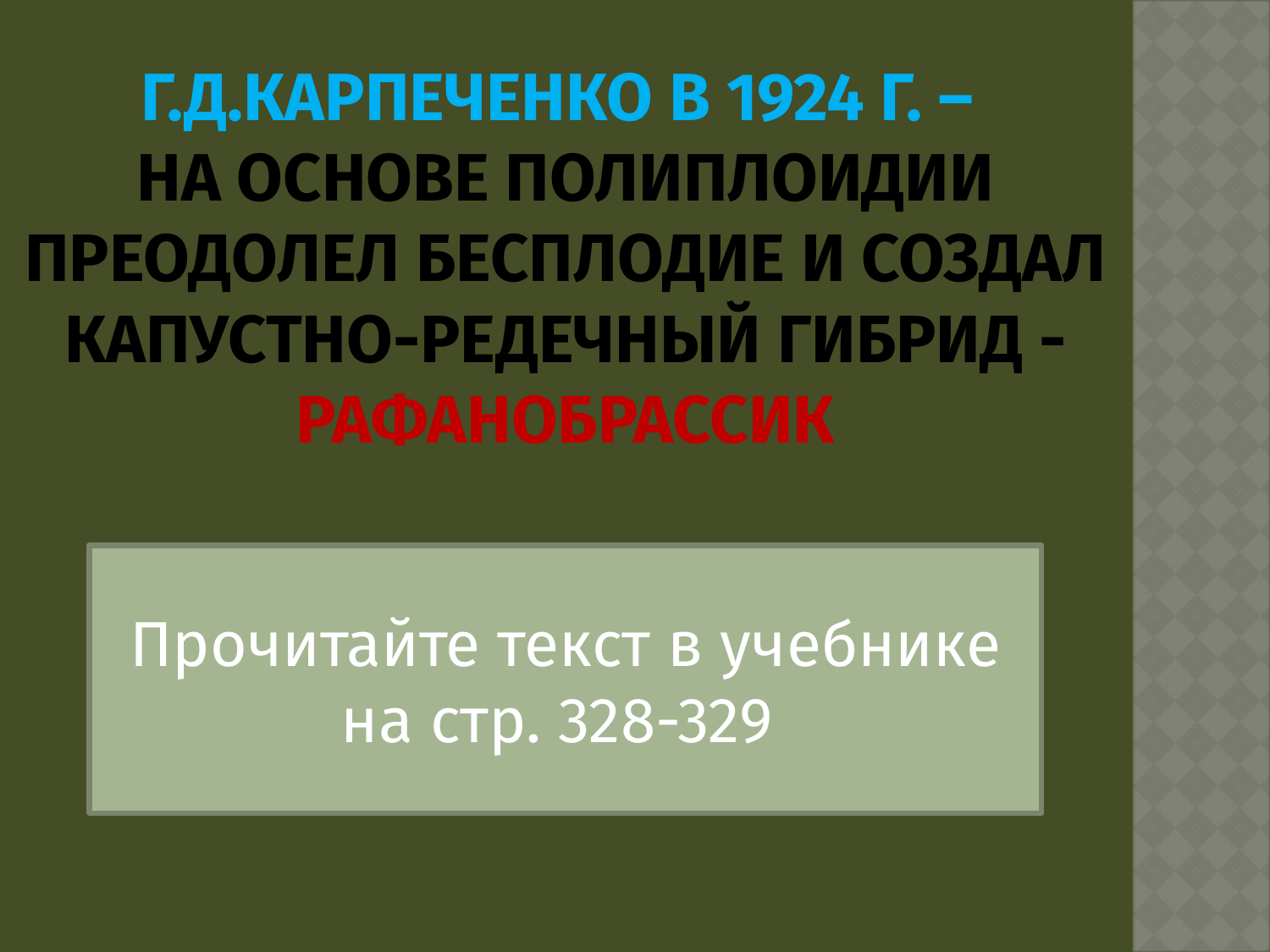

# Г.Д.Карпеченко в 1924 г. – на основе полиплоидии преодолел бесплодие и создал капустно-редечный гибрид - рафанобрассик
Прочитайте текст в учебнике на стр. 328-329